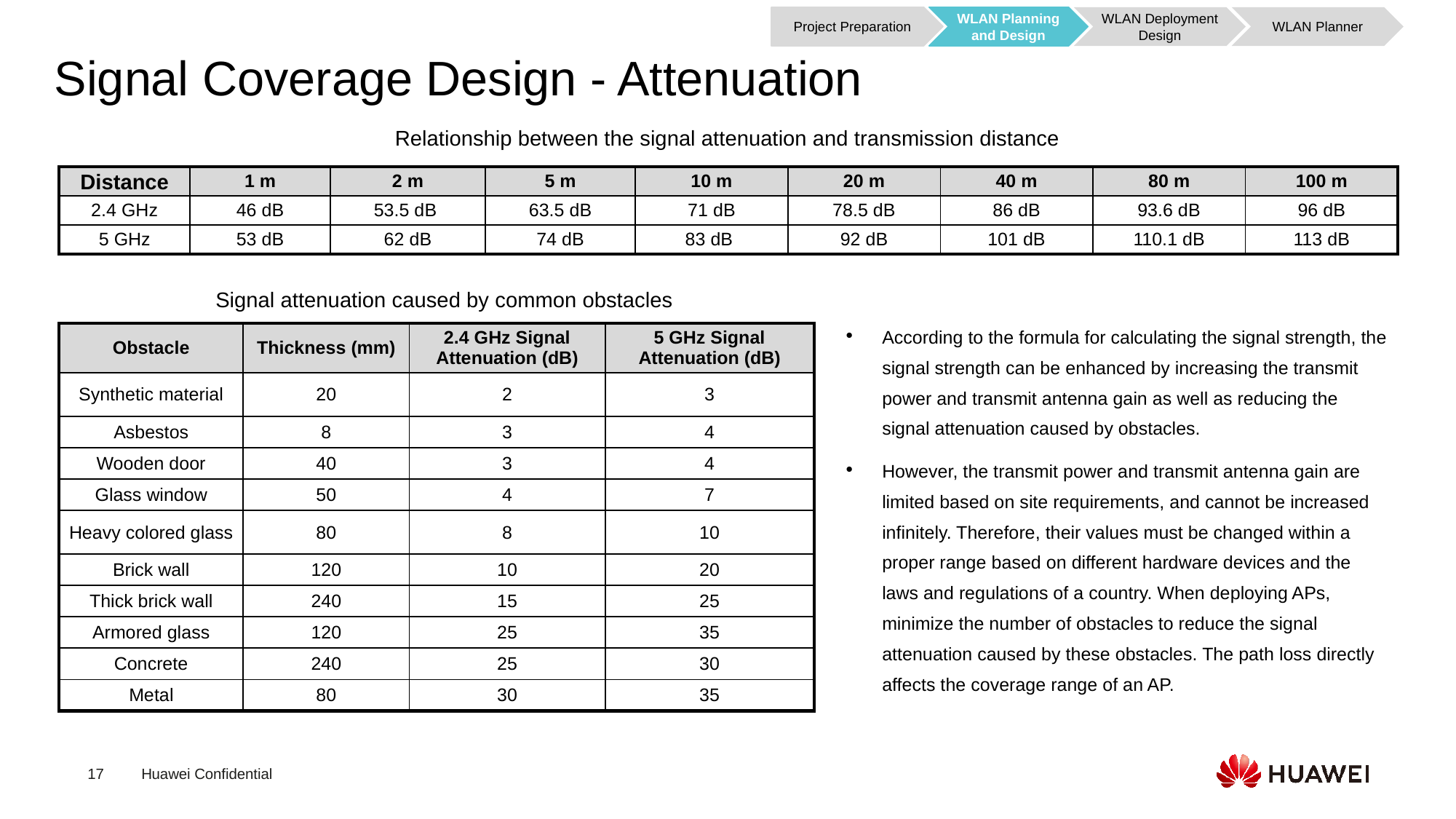

Project Preparation
WLAN Planning and Design
WLAN Deployment Design
WLAN Planner
# Signal Coverage Design - Attenuation
Relationship between the signal attenuation and transmission distance
| Distance | 1 m | 2 m | 5 m | 10 m | 20 m | 40 m | 80 m | 100 m |
| --- | --- | --- | --- | --- | --- | --- | --- | --- |
| 2.4 GHz | 46 dB | 53.5 dB | 63.5 dB | 71 dB | 78.5 dB | 86 dB | 93.6 dB | 96 dB |
| 5 GHz | 53 dB | 62 dB | 74 dB | 83 dB | 92 dB | 101 dB | 110.1 dB | 113 dB |
Signal attenuation caused by common obstacles
According to the formula for calculating the signal strength, the signal strength can be enhanced by increasing the transmit power and transmit antenna gain as well as reducing the signal attenuation caused by obstacles.
However, the transmit power and transmit antenna gain are limited based on site requirements, and cannot be increased infinitely. Therefore, their values must be changed within a proper range based on different hardware devices and the laws and regulations of a country. When deploying APs, minimize the number of obstacles to reduce the signal attenuation caused by these obstacles. The path loss directly affects the coverage range of an AP.

| Obstacle | Thickness (mm) | 2.4 GHz Signal Attenuation (dB) | 5 GHz Signal Attenuation (dB) |
| --- | --- | --- | --- |
| Synthetic material | 20 | 2 | 3 |
| Asbestos | 8 | 3 | 4 |
| Wooden door | 40 | 3 | 4 |
| Glass window | 50 | 4 | 7 |
| Heavy colored glass | 80 | 8 | 10 |
| Brick wall | 120 | 10 | 20 |
| Thick brick wall | 240 | 15 | 25 |
| Armored glass | 120 | 25 | 35 |
| Concrete | 240 | 25 | 30 |
| Metal | 80 | 30 | 35 |